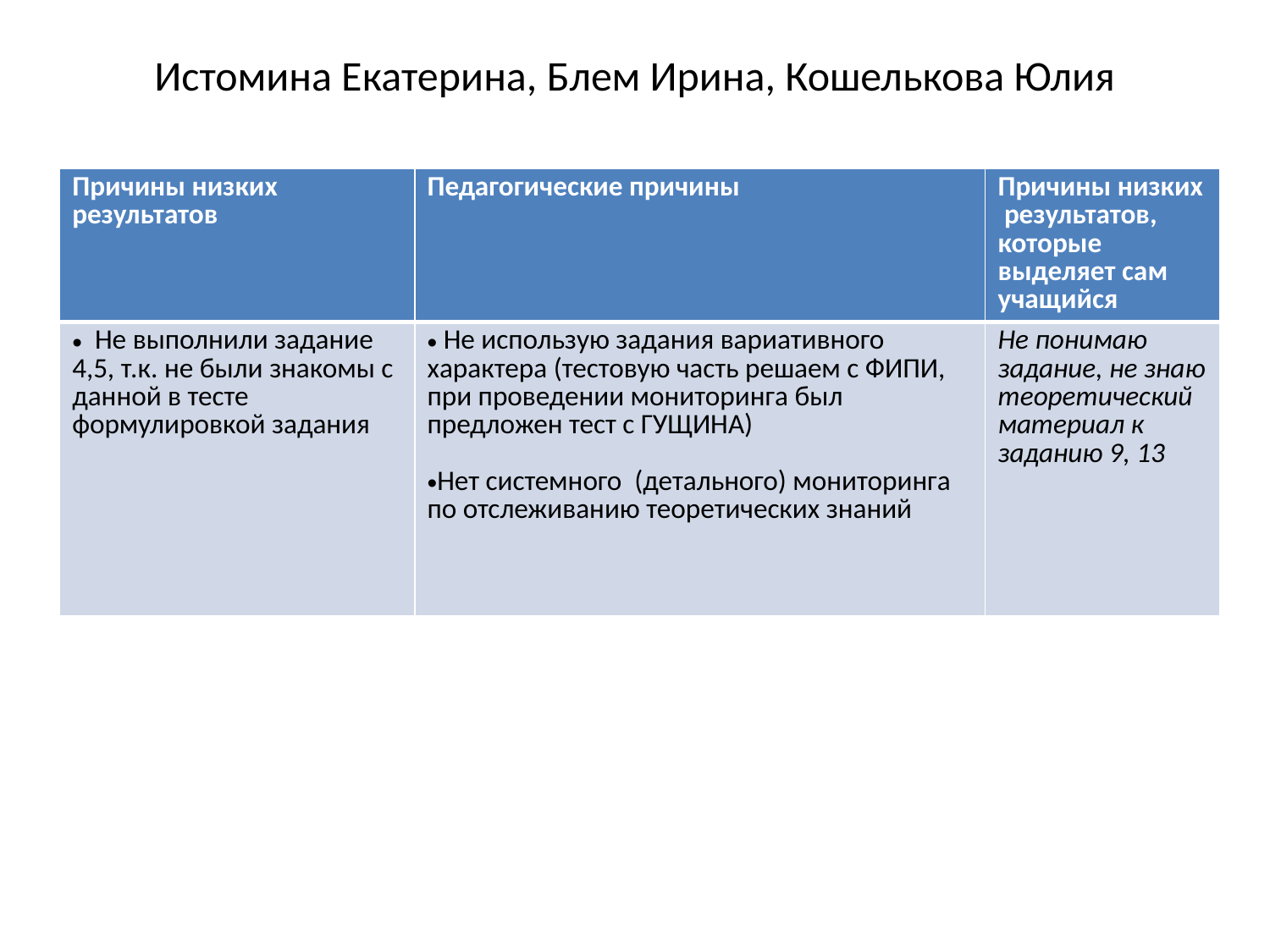

# Истомина Екатерина, Блем Ирина, Кошелькова Юлия
| Причины низких результатов | Педагогические причины | Причины низких результатов, которые выделяет сам учащийся |
| --- | --- | --- |
| Не выполнили задание 4,5, т.к. не были знакомы с данной в тесте формулировкой задания | Не использую задания вариативного характера (тестовую часть решаем с ФИПИ, при проведении мониторинга был предложен тест с ГУЩИНА) Нет системного (детального) мониторинга по отслеживанию теоретических знаний | Не понимаю задание, не знаю теоретический материал к заданию 9, 13 |